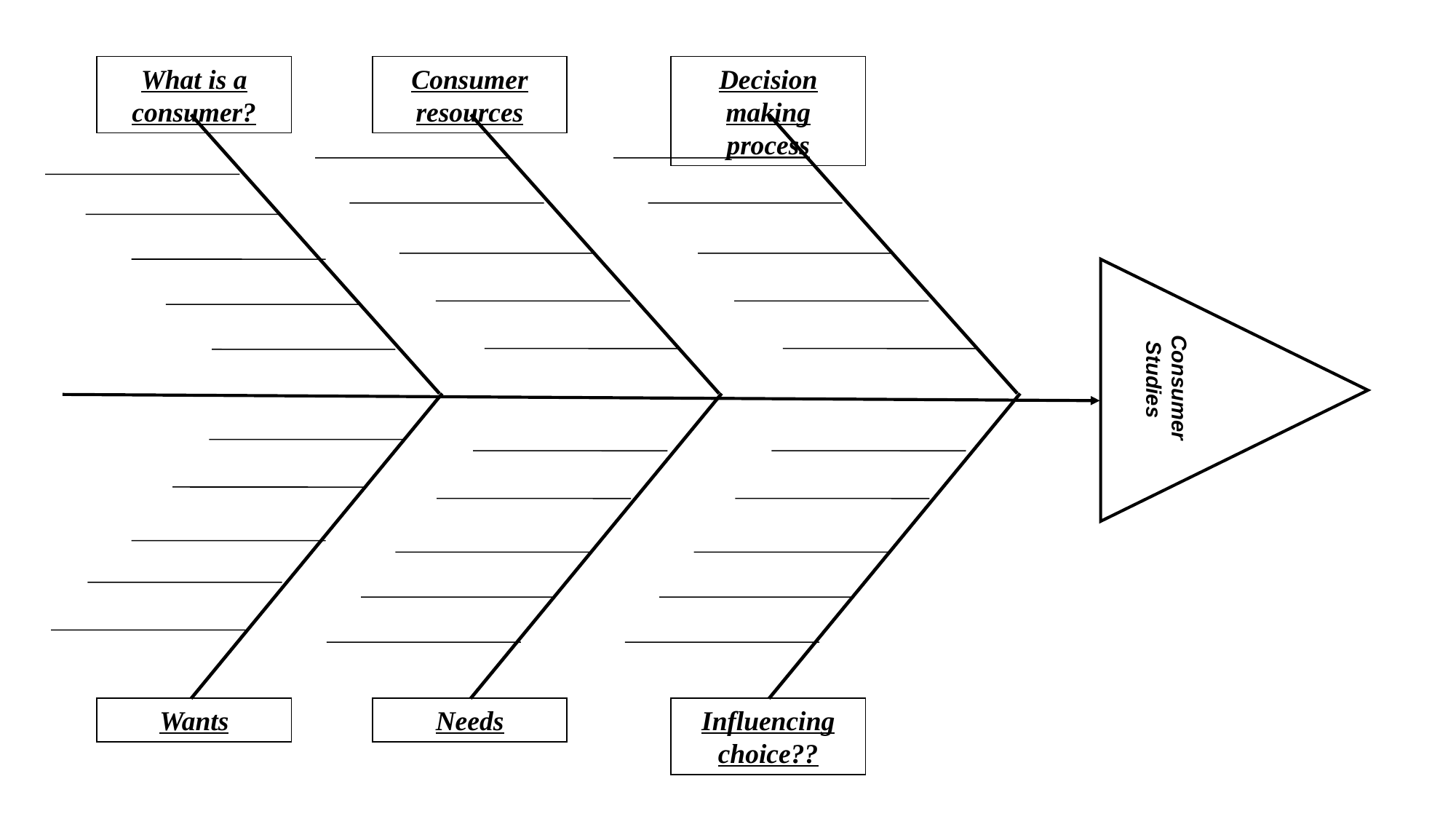

What is a consumer?

Wants
Consumer resources

Needs
Decision making process

Influencing choice??
Consumer
 Studies